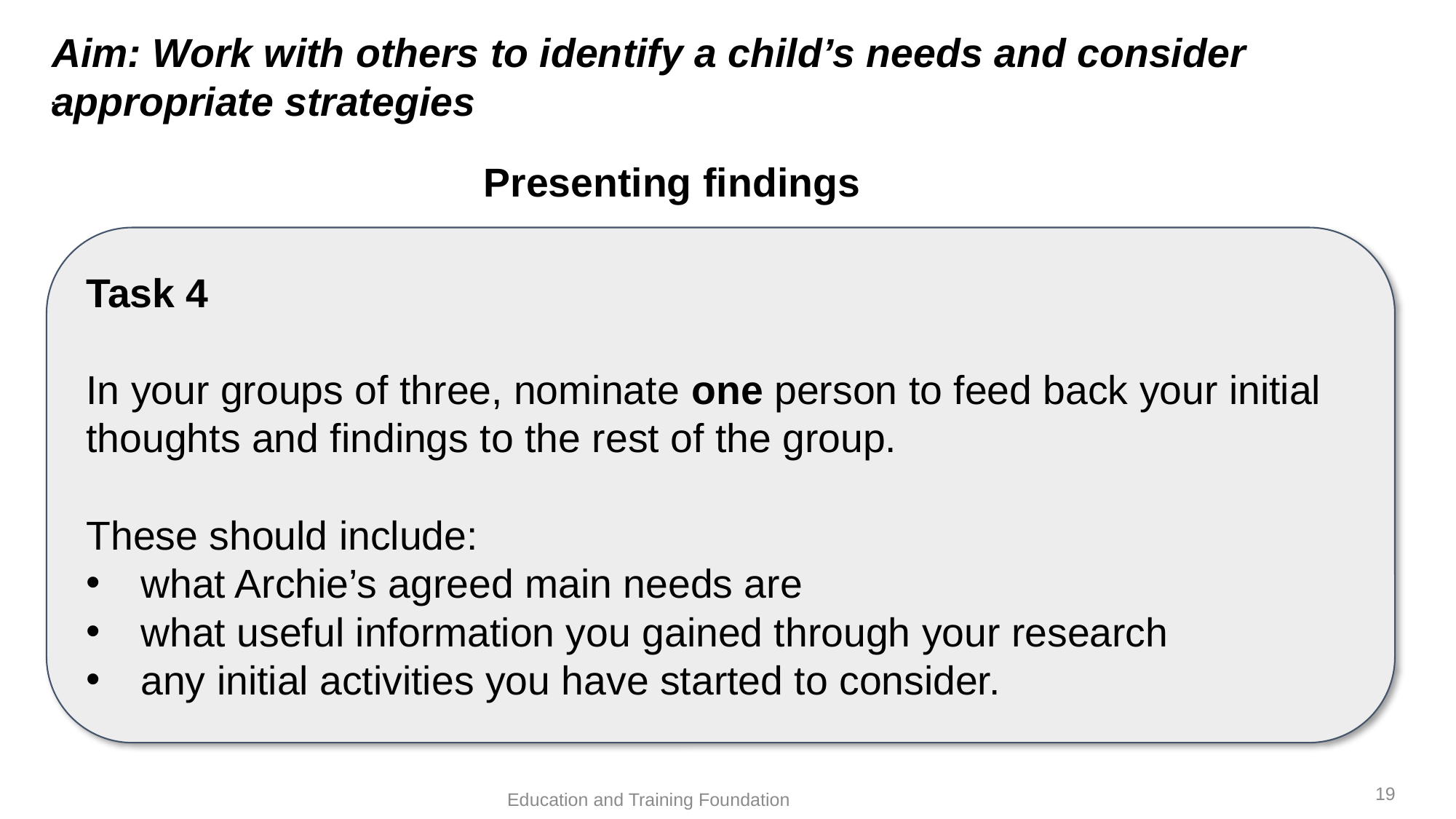

Aim: Work with others to identify a child’s needs and consider appropriate strategies
.
Presenting findings
Task 4

In your groups of three, nominate one person to feed back your initial thoughts and findings to the rest of the group.

These should include:
what Archie’s agreed main needs are
what useful information you gained through your research
any initial activities you have started to consider.
19
Education and Training Foundation